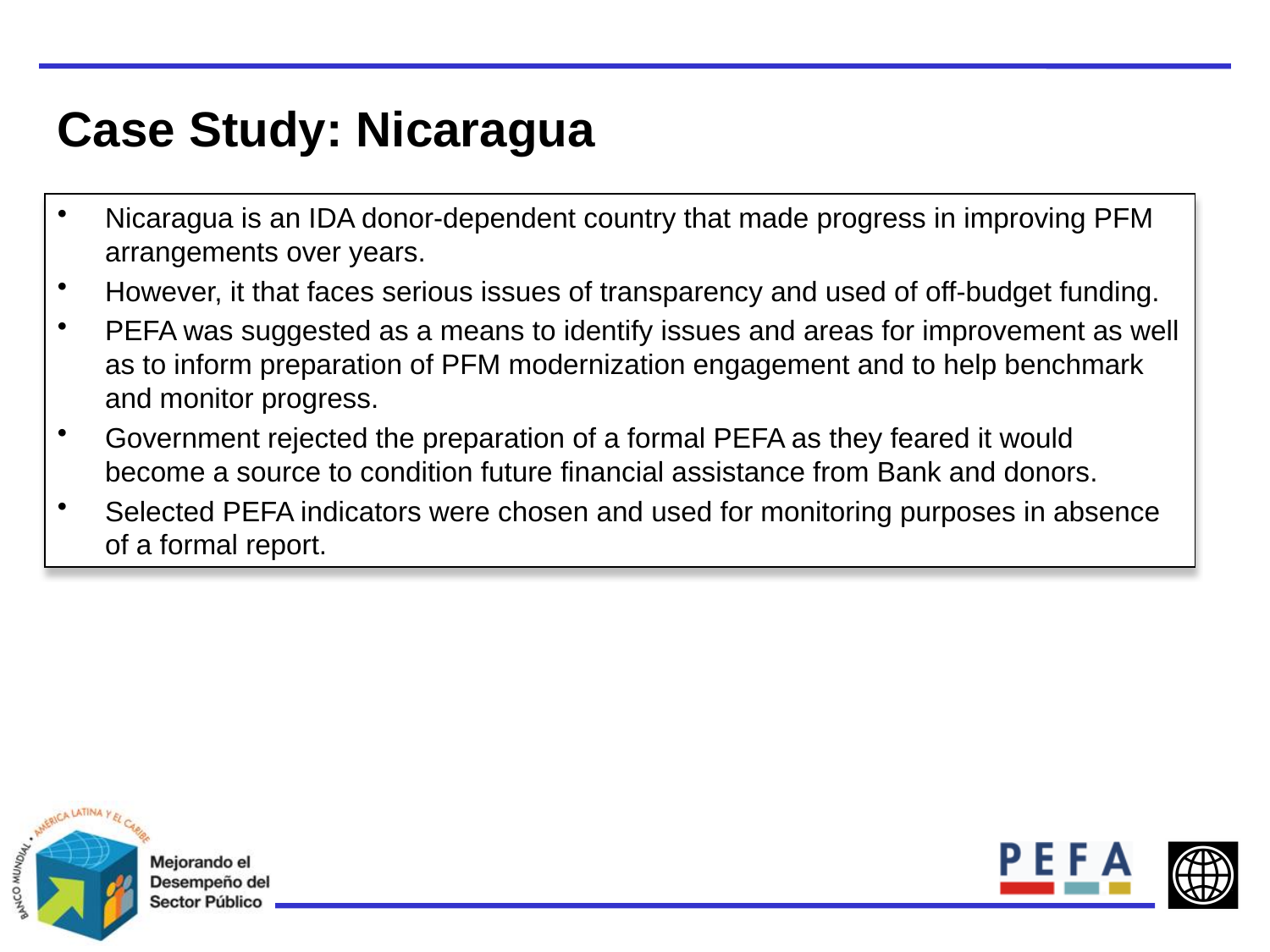

Case Study: Nicaragua
Nicaragua is an IDA donor-dependent country that made progress in improving PFM arrangements over years.
However, it that faces serious issues of transparency and used of off-budget funding.
PEFA was suggested as a means to identify issues and areas for improvement as well as to inform preparation of PFM modernization engagement and to help benchmark and monitor progress.
Government rejected the preparation of a formal PEFA as they feared it would become a source to condition future financial assistance from Bank and donors.
Selected PEFA indicators were chosen and used for monitoring purposes in absence of a formal report.